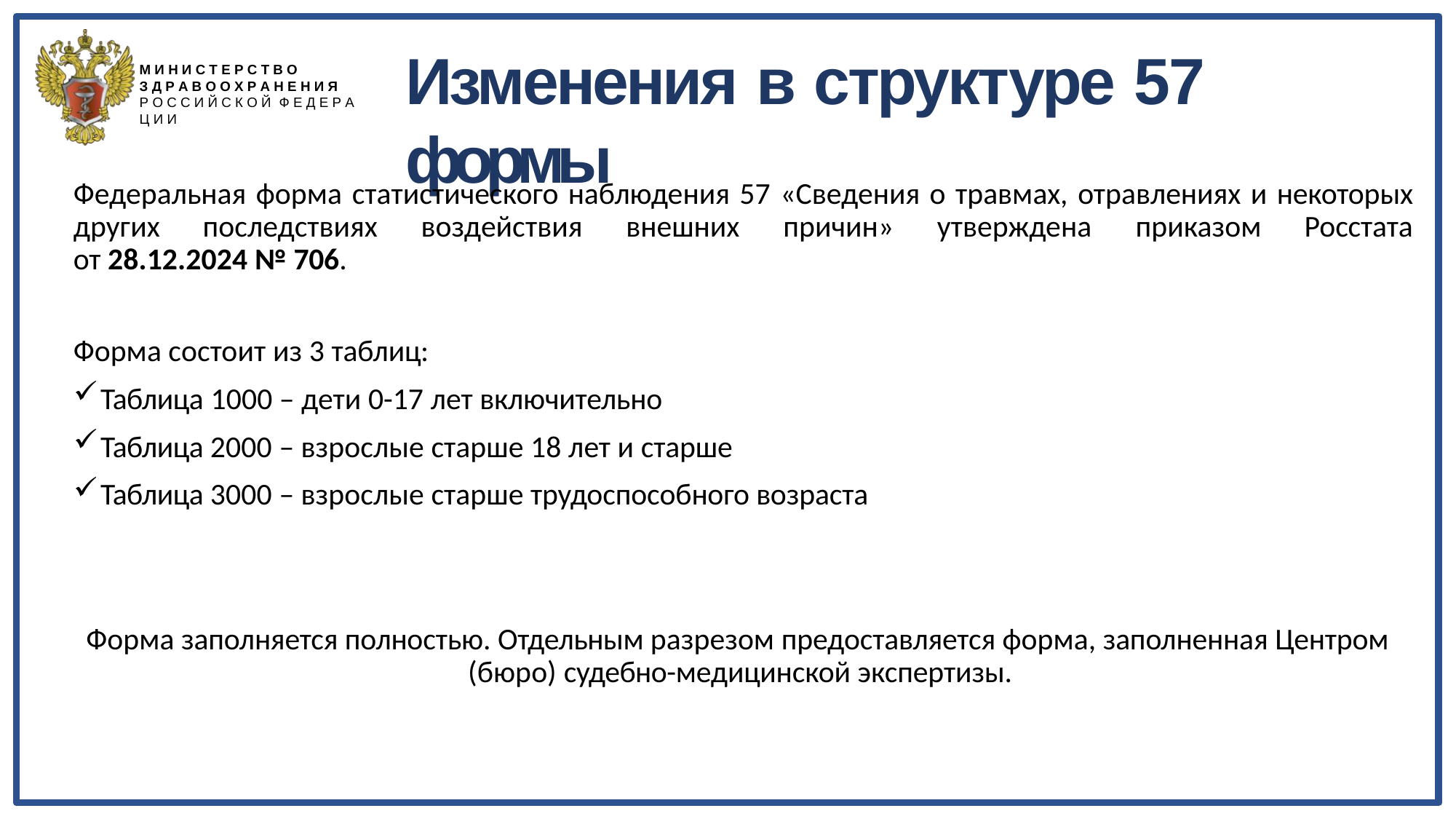

# Изменения в структуре 57 формы
М И Н И С Т Е Р С Т В О
З Д Р А В О О Х Р А Н Е Н И Я
Р О С С И Й С К О Й Ф Е Д Е Р А Ц И И
Федеральная форма статистического наблюдения 57 «Сведения о травмах, отравлениях и некоторых других   последствиях   воздействия   внешних   причин»   утверждена   приказом   Росстата от 28.12.2024 № 706.

Форма состоит из 3 таблиц:
Таблица 1000 – дети 0-17 лет включительно
Таблица 2000 – взрослые старше 18 лет и старше
Таблица 3000 – взрослые старше трудоспособного возраста
Форма заполняется полностью. Отдельным разрезом предоставляется форма, заполненная Центром (бюро) судебно-медицинской экспертизы.